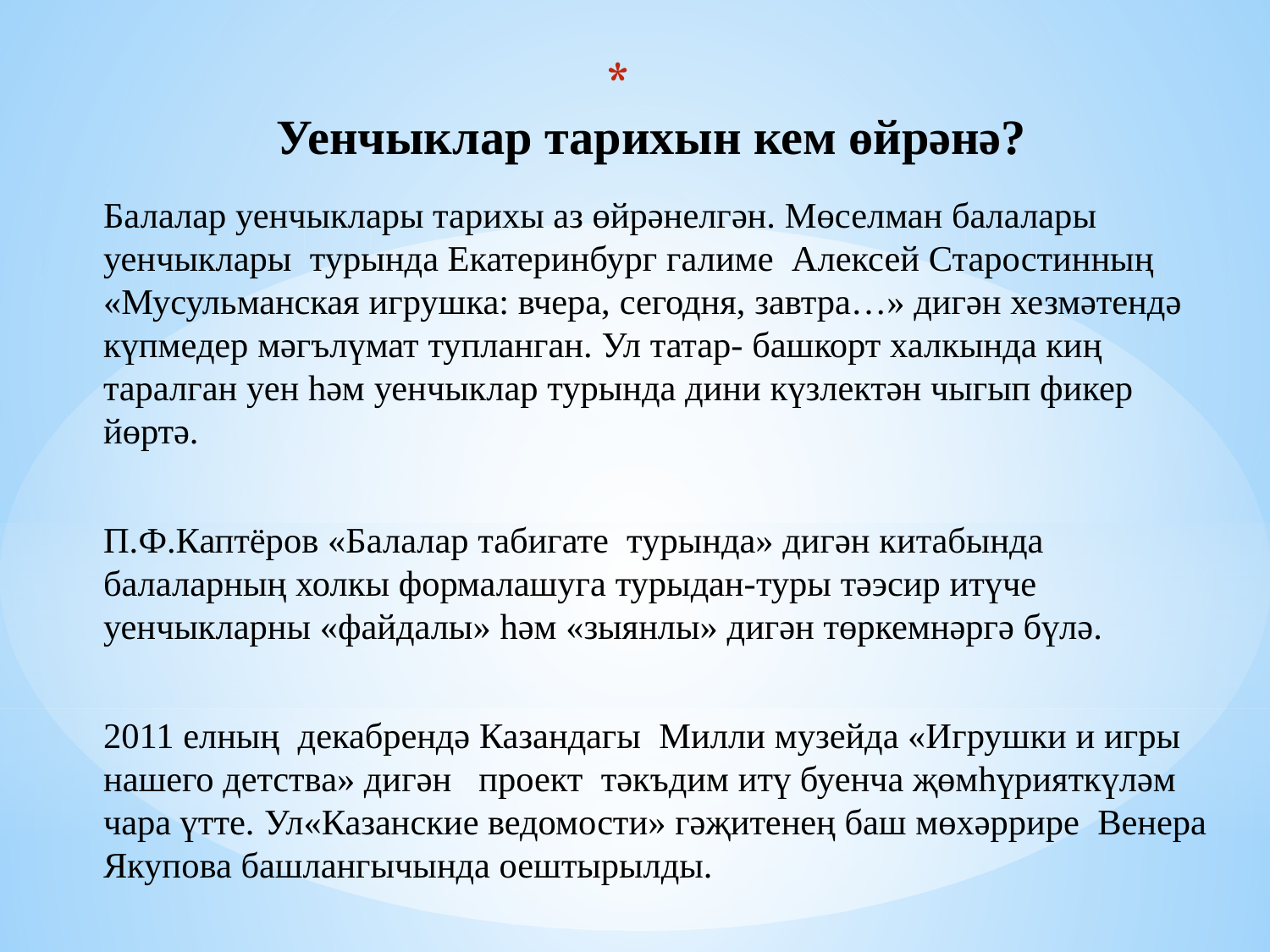

# Уенчыклар тарихын кем өйрәнә?
	Балалар уенчыклары тарихы аз өйрәнелгән. Мөселман балалары  уенчыклары  турында Екатеринбург галиме  Алексей Старостинның  «Мусульманская игрушка: вчера, сегодня, завтра…» дигән хезмәтендә күпмедер мәгълүмат тупланган. Ул татар- башкорт халкында киң таралган уен һәм уенчыклар турында дини күзлектән чыгып фикер йөртә.

	П.Ф.Каптёров «Балалар табигате  турында» дигән китабында  балаларның холкы формалашуга турыдан-туры тәэсир итүче уенчыкларны «файдалы» һәм «зыянлы» дигән төркемнәргә бүлә.

2011 елның  декабрендә Казандагы  Милли музейда «Игрушки и игры нашего детства» дигән   проект  тәкъдим итү буенча җөмһүрияткүләм чара үтте. Ул«Казанские ведомости» гәҗитенең баш мөхәррире  Венера Якупова башлангычында оештырылды.